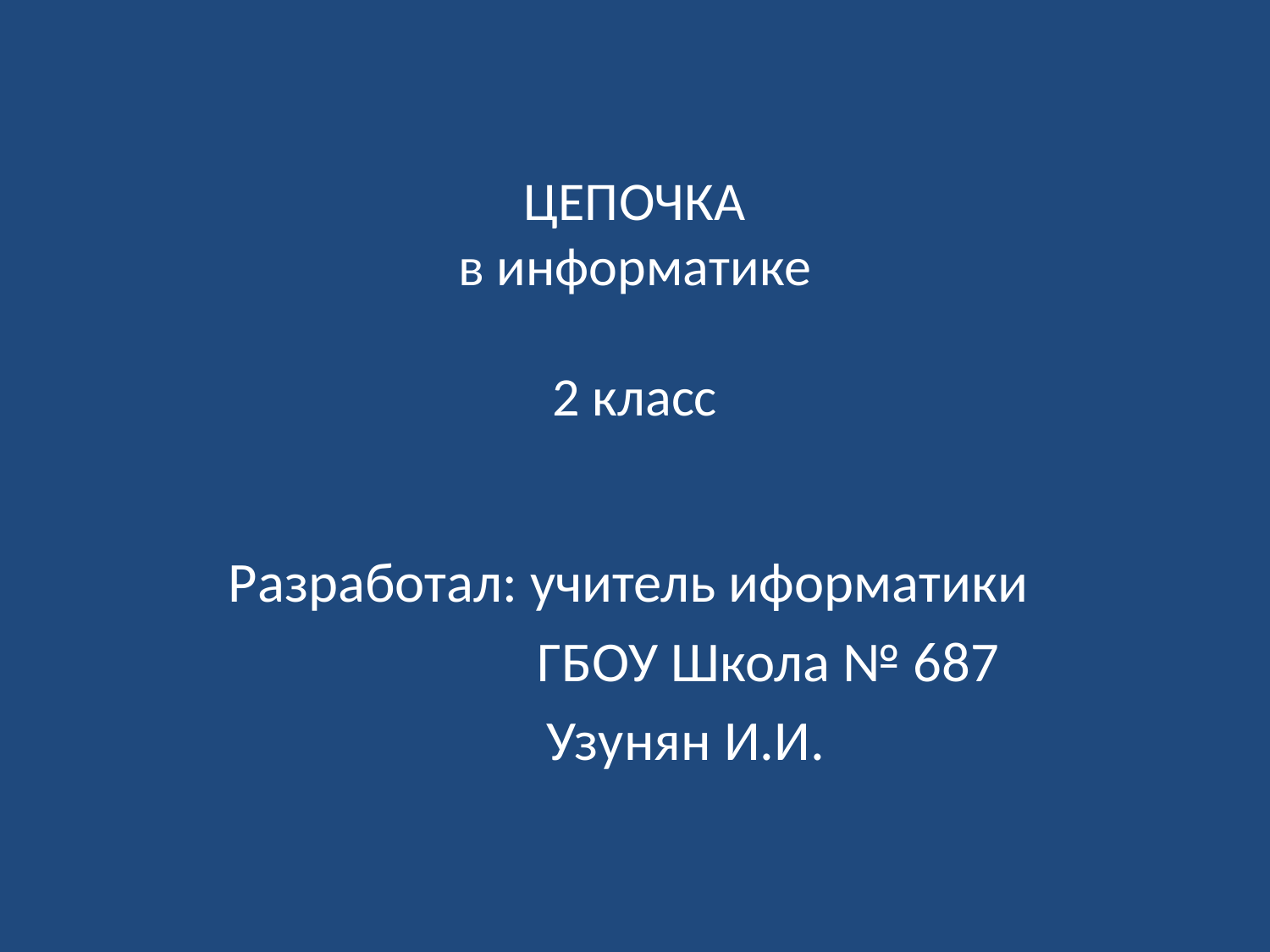

# ЦЕПОЧКА в информатике 2 класс
Разработал: учитель иформатики
                      ГБОУ Школа № 687
        Узунян И.И.